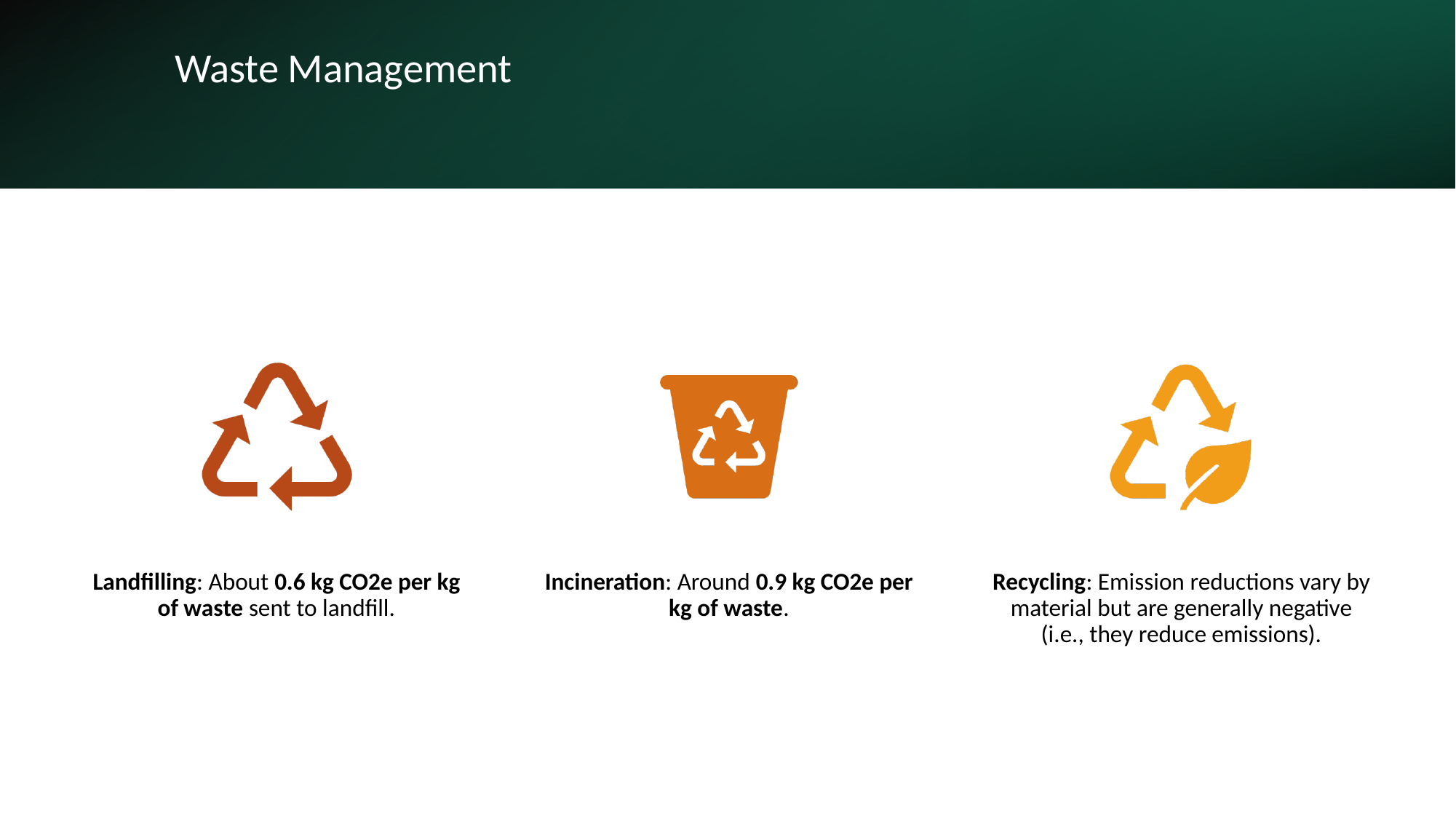

# Waste Management
Landfilling: About 0.6 kg CO2e per kg of waste sent to landfill.
Incineration: Around 0.9 kg CO2e per kg of waste.
Recycling: Emission reductions vary by material but are generally negative (i.e., they reduce emissions).